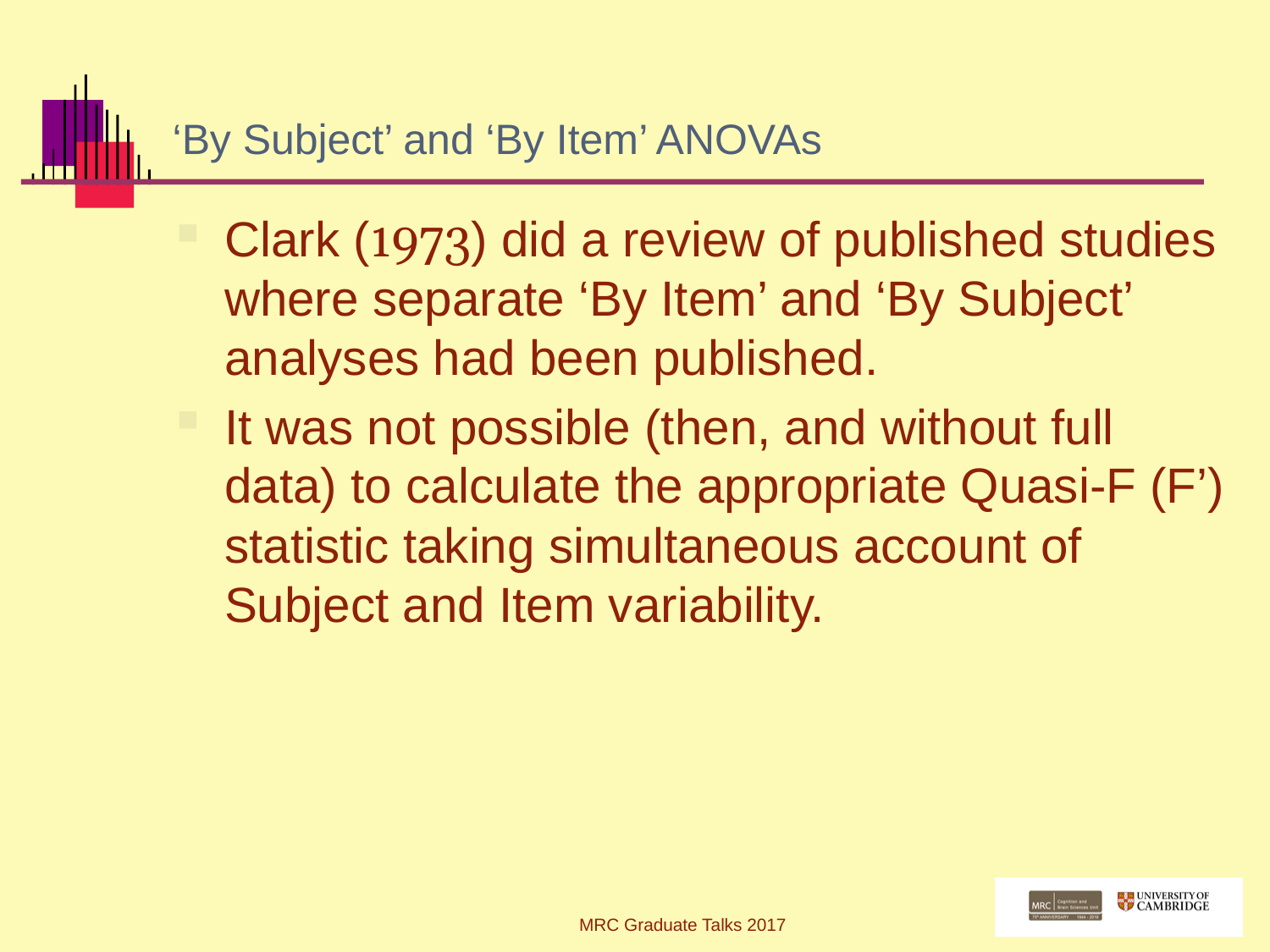

# ‘By Subject’ and ‘By Item’ ANOVAs
Clark (1973) did a review of published studies where separate ‘By Item’ and ‘By Subject’ analyses had been published.
It was not possible (then, and without full data) to calculate the appropriate Quasi-F (F’) statistic taking simultaneous account of Subject and Item variability.

MRC Graduate Talks 2017